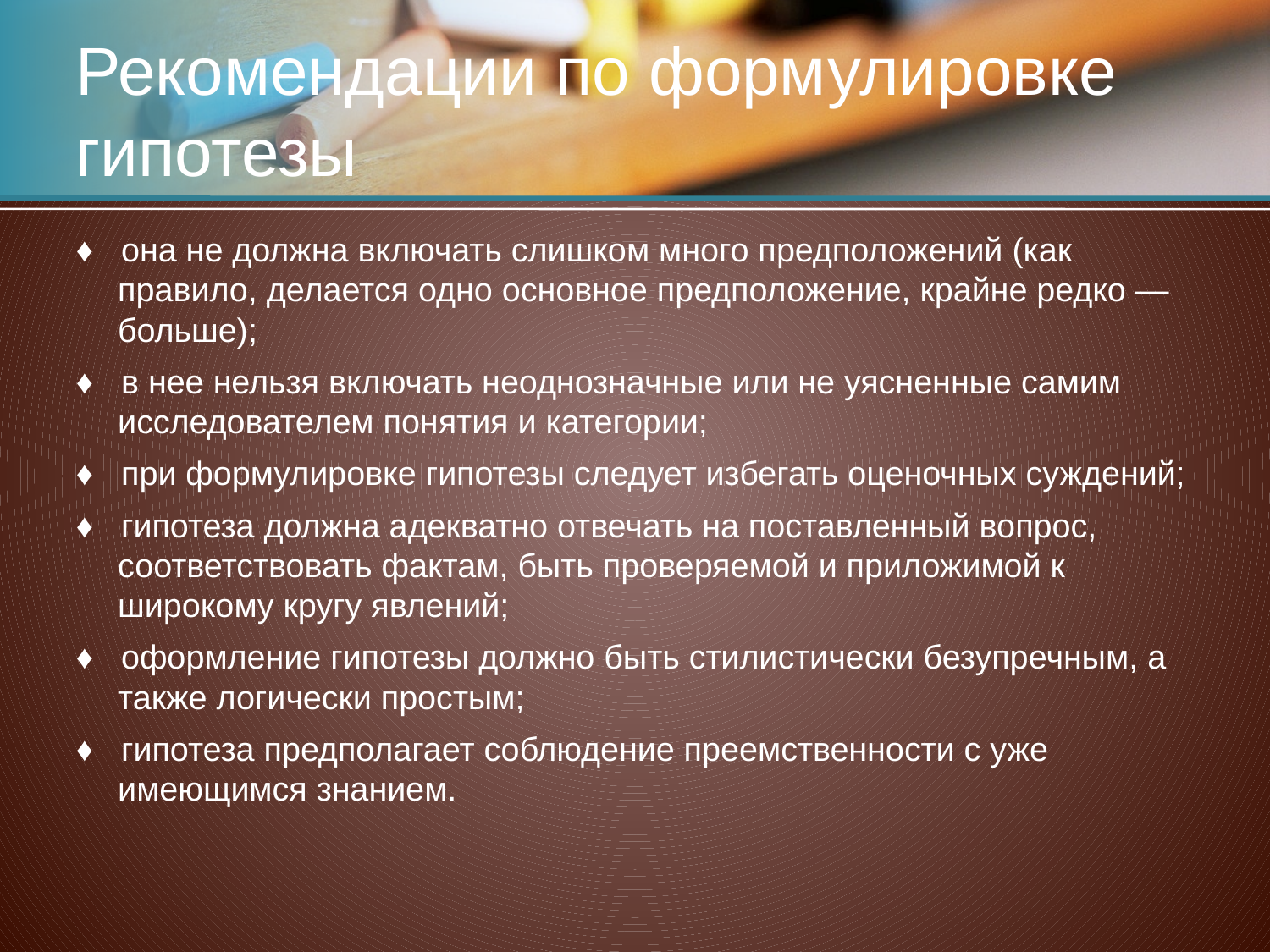

# Рекомендации по формулировке гипотезы
♦   она не должна включать слишком много предположений (как правило, делается одно основное предположение, крайне редко — больше);
♦   в нее нельзя включать неоднозначные или не уясненные самим исследователем понятия и категории;
♦   при формулировке гипотезы следует избегать оценочных суждений;
♦   гипотеза должна адекватно отвечать на поставленный вопрос, соответствовать фактам, быть проверяемой и приложимой к широкому кругу явлений;
♦   оформление гипотезы должно быть стилистически безупречным, а также логически простым;
♦   гипотеза предполагает соблюдение преемственности с уже имеющимся знанием.